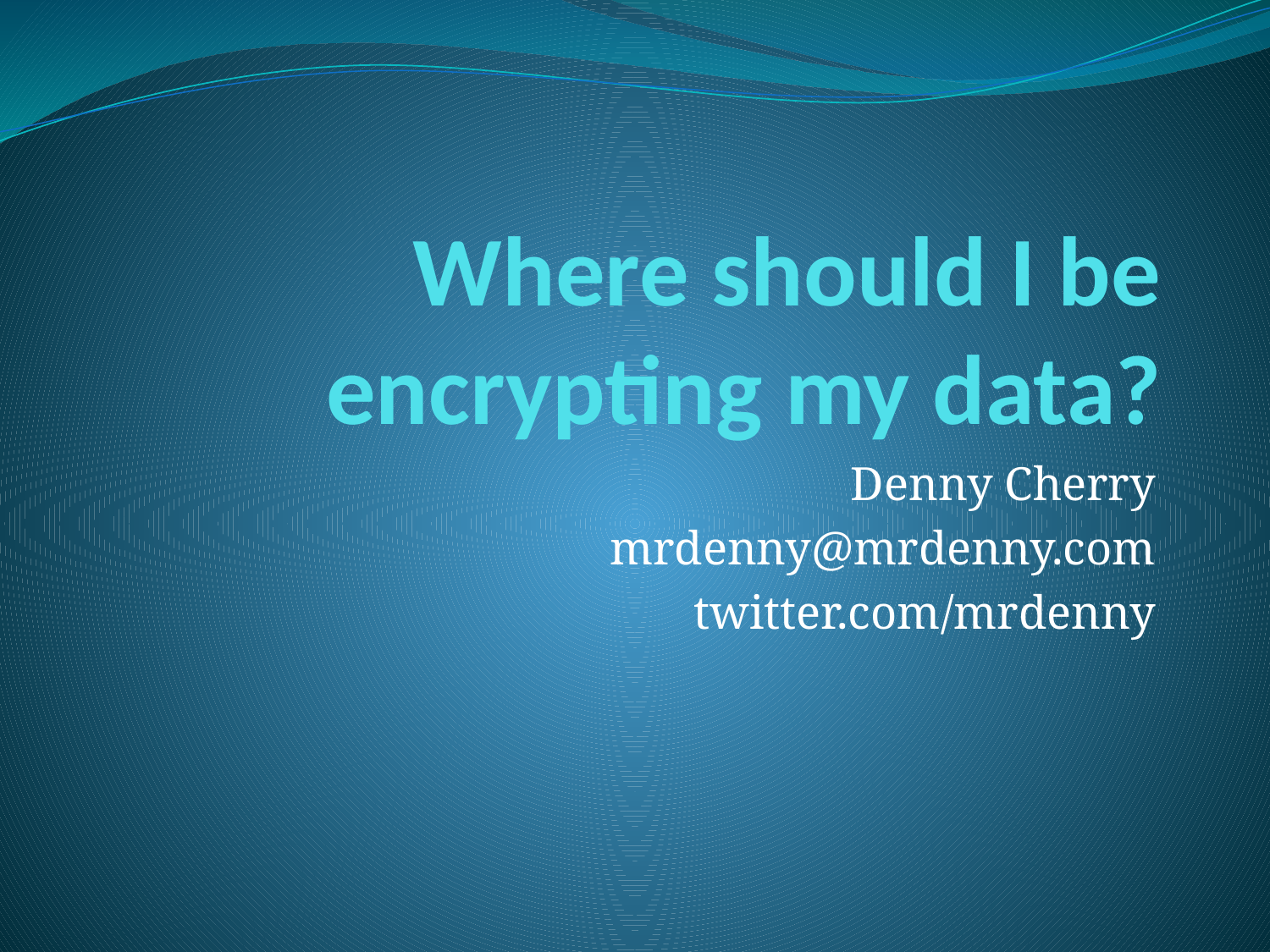

# Where should I be encrypting my data?
Denny Cherry
mrdenny@mrdenny.com
twitter.com/mrdenny